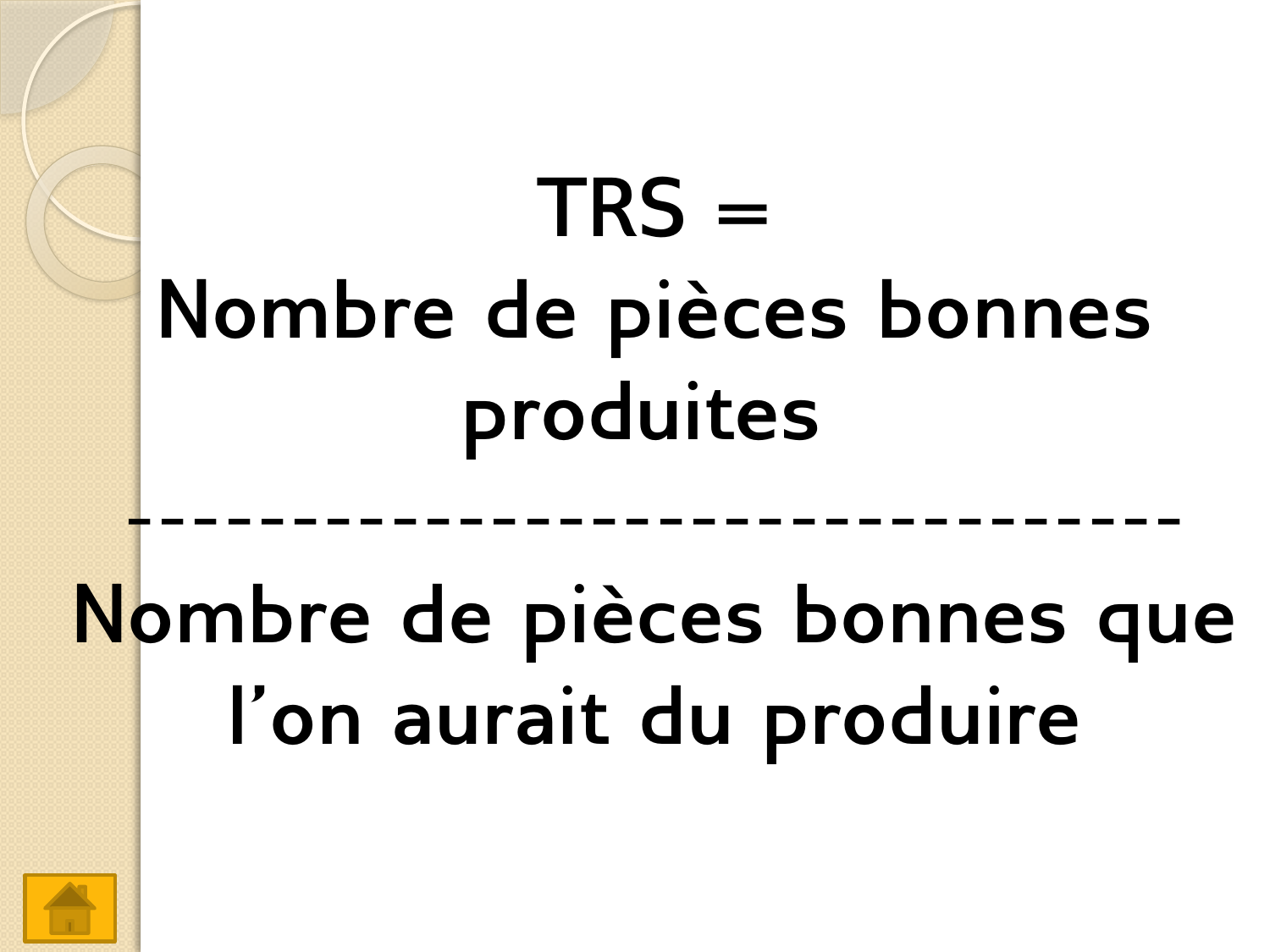

TRS =
Nombre de pièces bonnes produites
--------------------------------Nombre de pièces bonnes que l’on aurait du produire